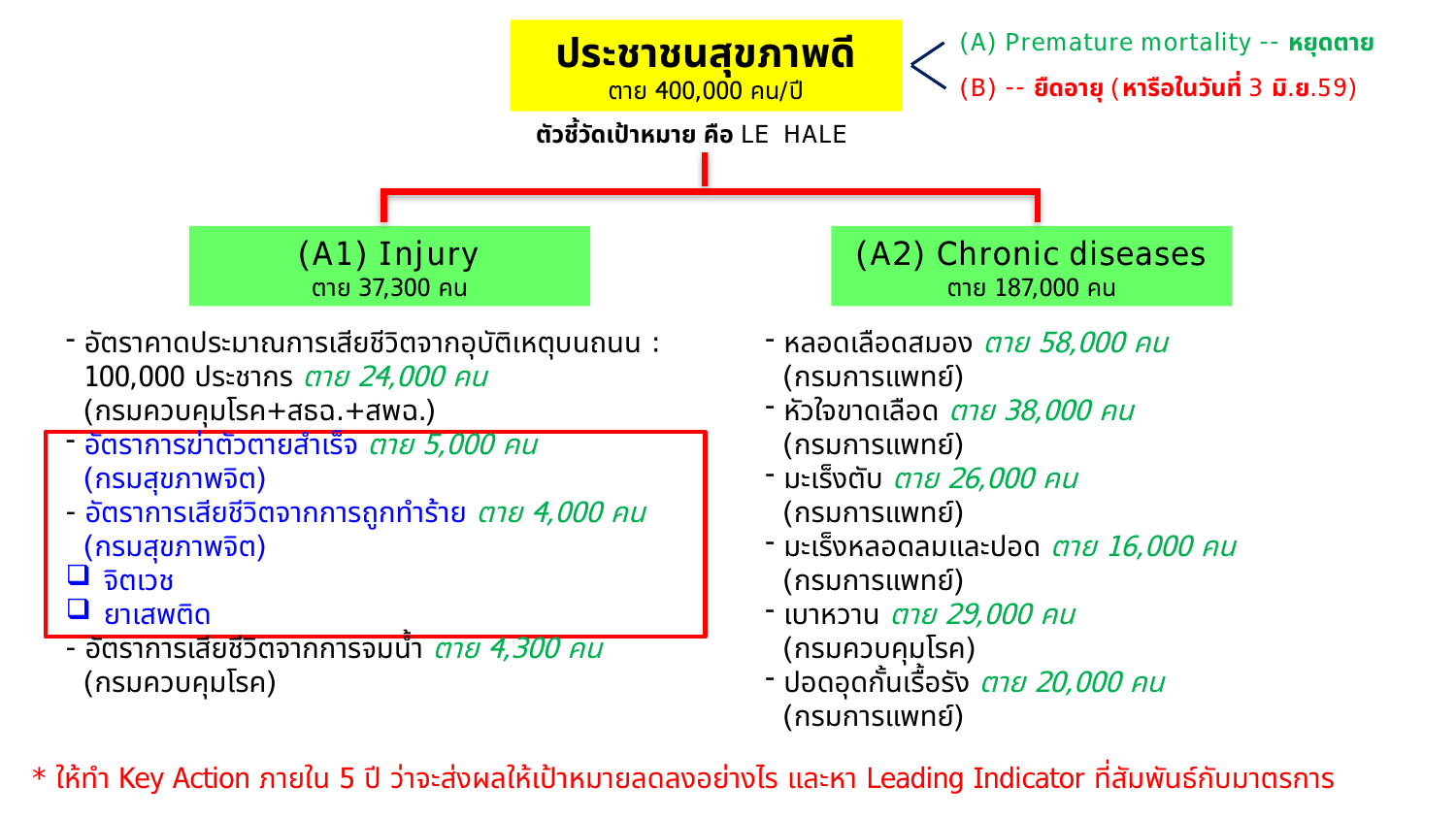

# ประชาชนสุขภาพดี ตาย 400,000 คน/ปี
(A) Premature mortality -- หยุดตาย
(B) -- ยืดอายุ (หารือในวันที่ 3 มิ.ย.59)
ตัวชี้วัดเป้าหมาย คือ LE  HALE
(A1) Injury
ตาย 37,300 คน
(A2) Chronic diseases
ตาย 187,000 คน
 อัตราคาดประมาณการเสียชีวิตจากอุบัติเหตุบนถนน :
  100,000 ประชากร ตาย 24,000 คน
  (กรมควบคุมโรค+สธฉ.+สพฉ.)
 อัตราการฆ่าตัวตายสำเร็จ ตาย 5,000 คน
  (กรมสุขภาพจิต)
- อัตราการเสียชีวิตจากการถูกทำร้าย ตาย 4,000 คน
  (กรมสุขภาพจิต)
 จิตเวช
 ยาเสพติด
- อัตราการเสียชีวิตจากการจมน้ำ ตาย 4,300 คน
  (กรมควบคุมโรค)
 หลอดเลือดสมอง ตาย 58,000 คน
  (กรมการแพทย์)
 หัวใจขาดเลือด ตาย 38,000 คน
  (กรมการแพทย์)
 มะเร็งตับ ตาย 26,000 คน
  (กรมการแพทย์)
 มะเร็งหลอดลมและปอด ตาย 16,000 คน
  (กรมการแพทย์)
 เบาหวาน ตาย 29,000 คน
  (กรมควบคุมโรค)
 ปอดอุดกั้นเรื้อรัง ตาย 20,000 คน
  (กรมการแพทย์)

* ให้ทำ Key Action ภายใน 5 ปี ว่าจะส่งผลให้เป้าหมายลดลงอย่างไร และหา Leading Indicator ที่สัมพันธ์กับมาตรการ